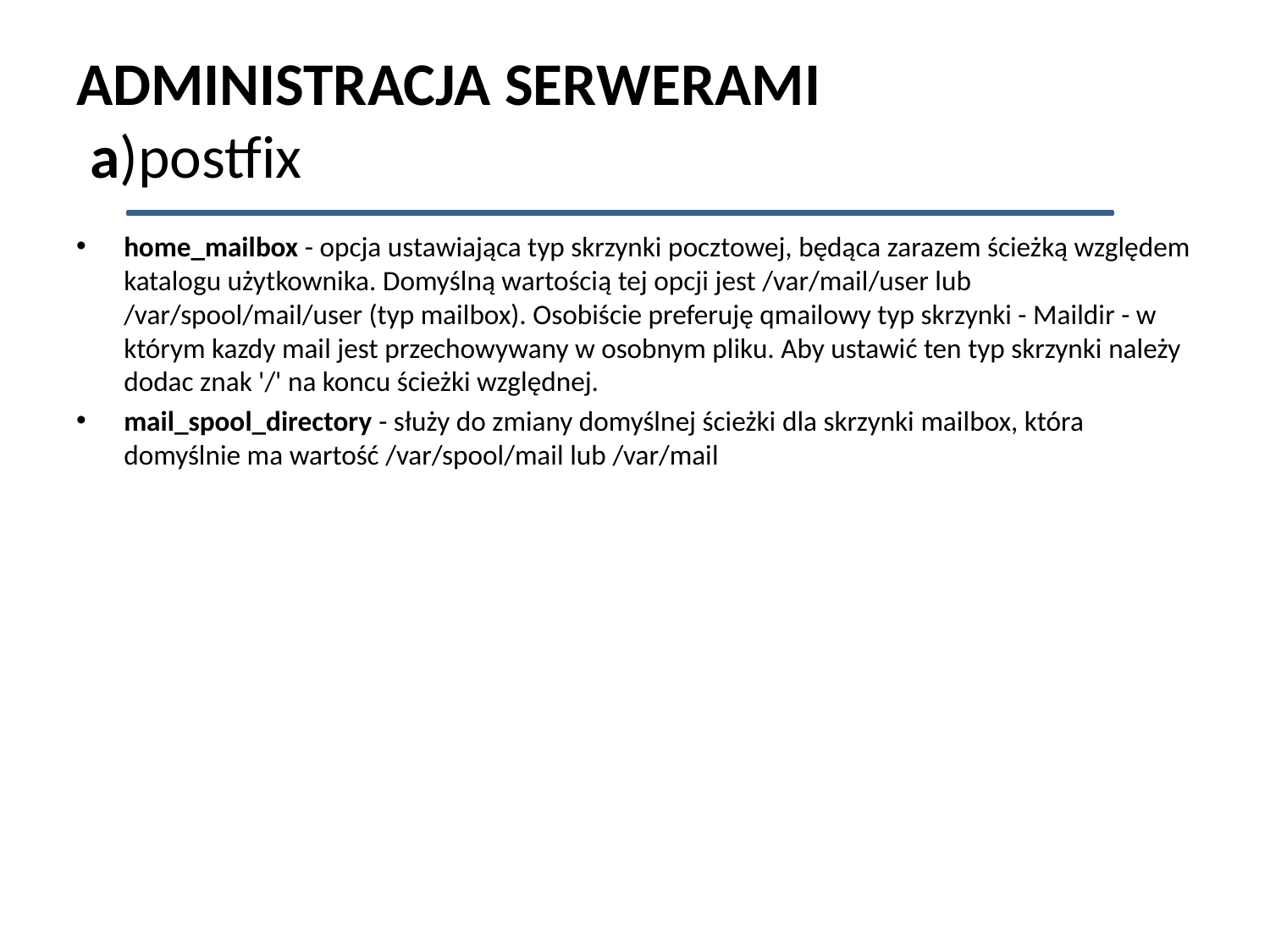

# ADMINISTRACJA SERWERAMI a)postfix

home_mailbox - opcja ustawiająca typ skrzynki pocztowej, będąca zarazem ścieżką względem katalogu użytkownika. Domyślną wartością tej opcji jest /var/mail/user lub /var/spool/mail/user (typ mailbox). Osobiście preferuję qmailowy typ skrzynki - Maildir - w którym kazdy mail jest przechowywany w osobnym pliku. Aby ustawić ten typ skrzynki należy dodac znak '/' na koncu ścieżki względnej.
mail_spool_directory - służy do zmiany domyślnej ścieżki dla skrzynki mailbox, która domyślnie ma wartość /var/spool/mail lub /var/mail